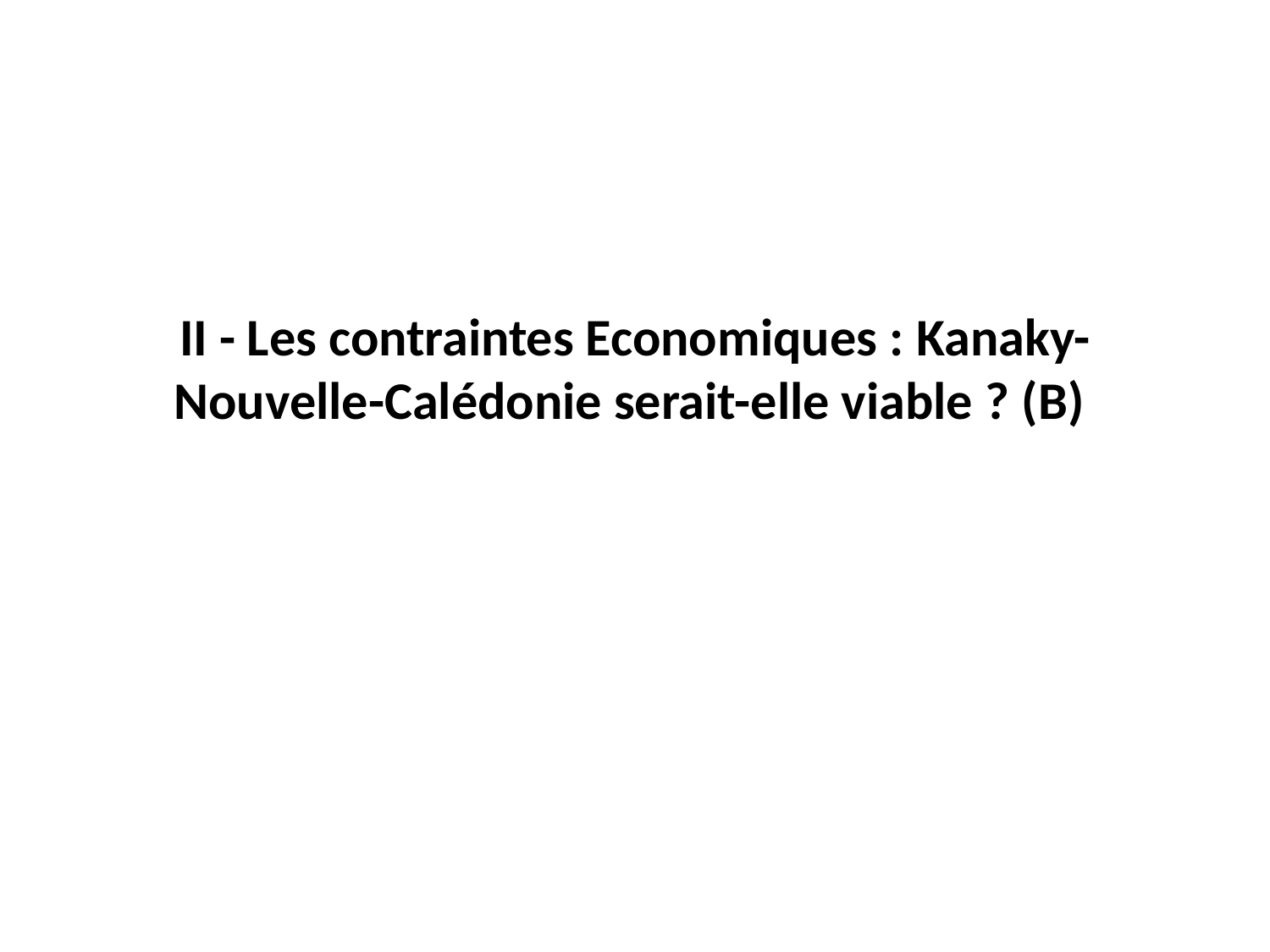

# II - Les contraintes Economiques : Kanaky-Nouvelle-Calédonie serait-elle viable ? (B)